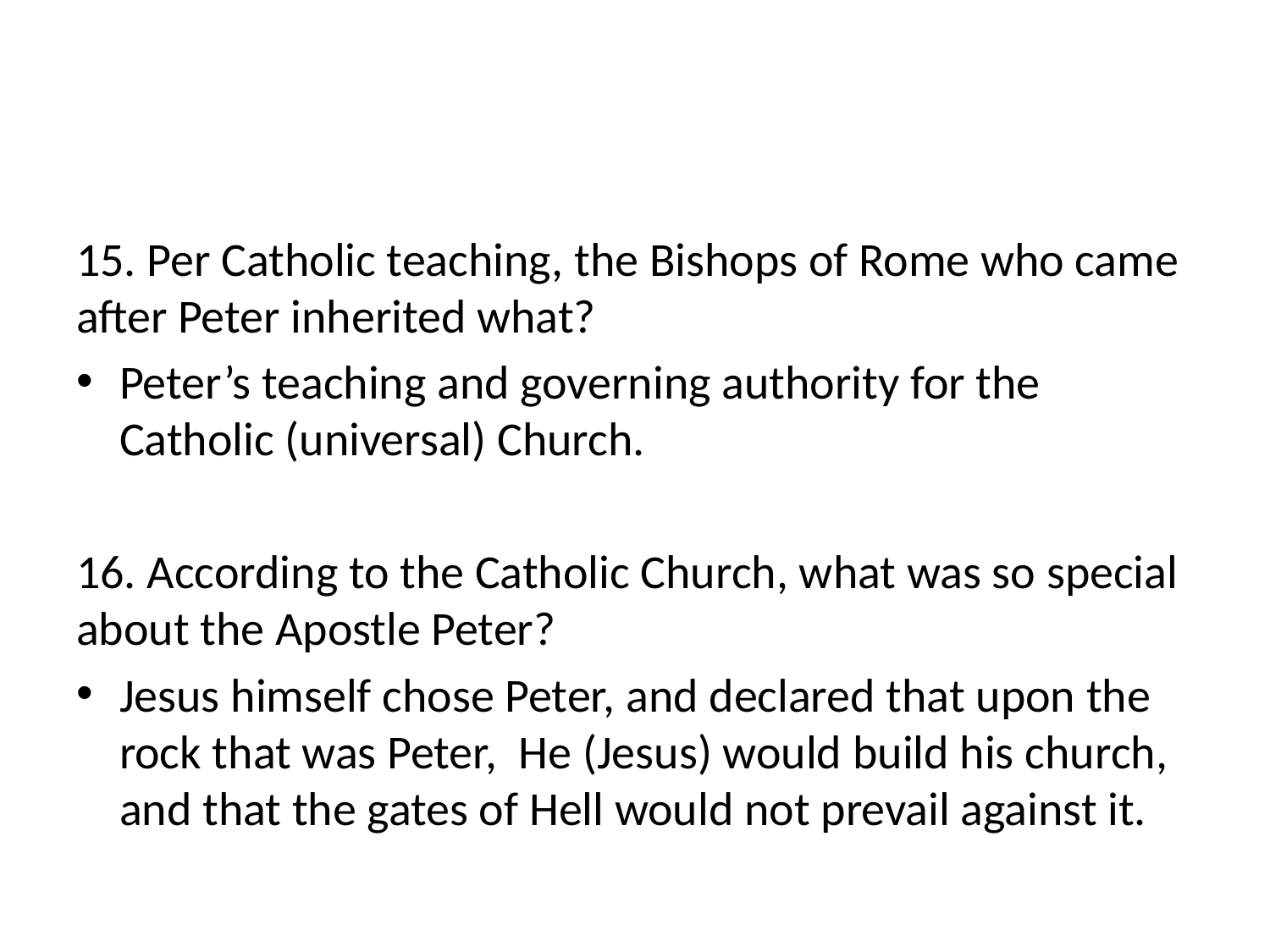

#
15. Per Catholic teaching, the Bishops of Rome who came after Peter inherited what?
Peter’s teaching and governing authority for the Catholic (universal) Church.

16. According to the Catholic Church, what was so special about the Apostle Peter?
Jesus himself chose Peter, and declared that upon the rock that was Peter,  He (Jesus) would build his church, and that the gates of Hell would not prevail against it.